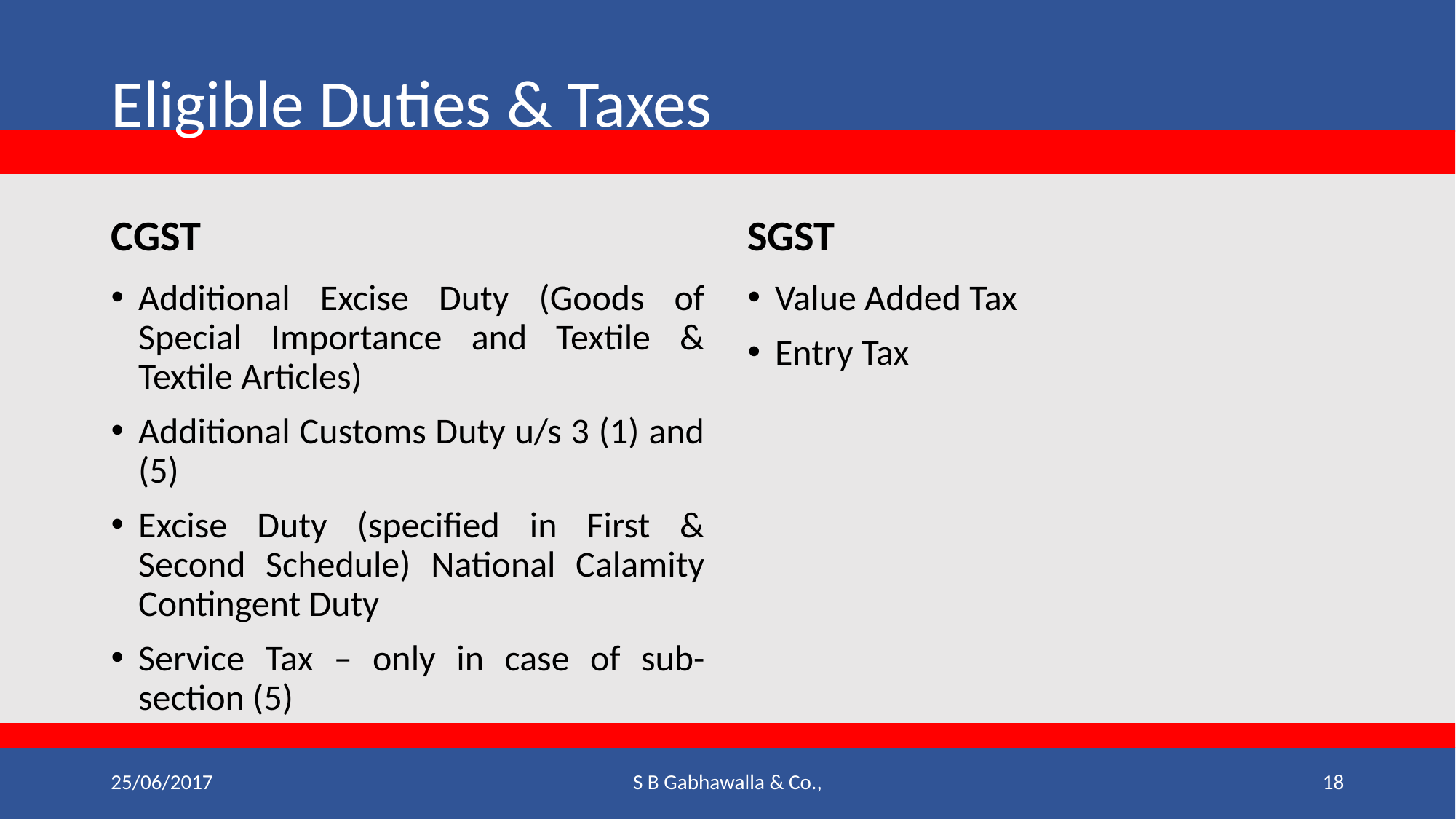

# Eligible Duties & Taxes
CGST
SGST
Additional Excise Duty (Goods of Special Importance and Textile & Textile Articles)
Additional Customs Duty u/s 3 (1) and (5)
Excise Duty (specified in First & Second Schedule) National Calamity Contingent Duty
Service Tax – only in case of sub-section (5)
Value Added Tax
Entry Tax
25/06/2017
S B Gabhawalla & Co.,
18